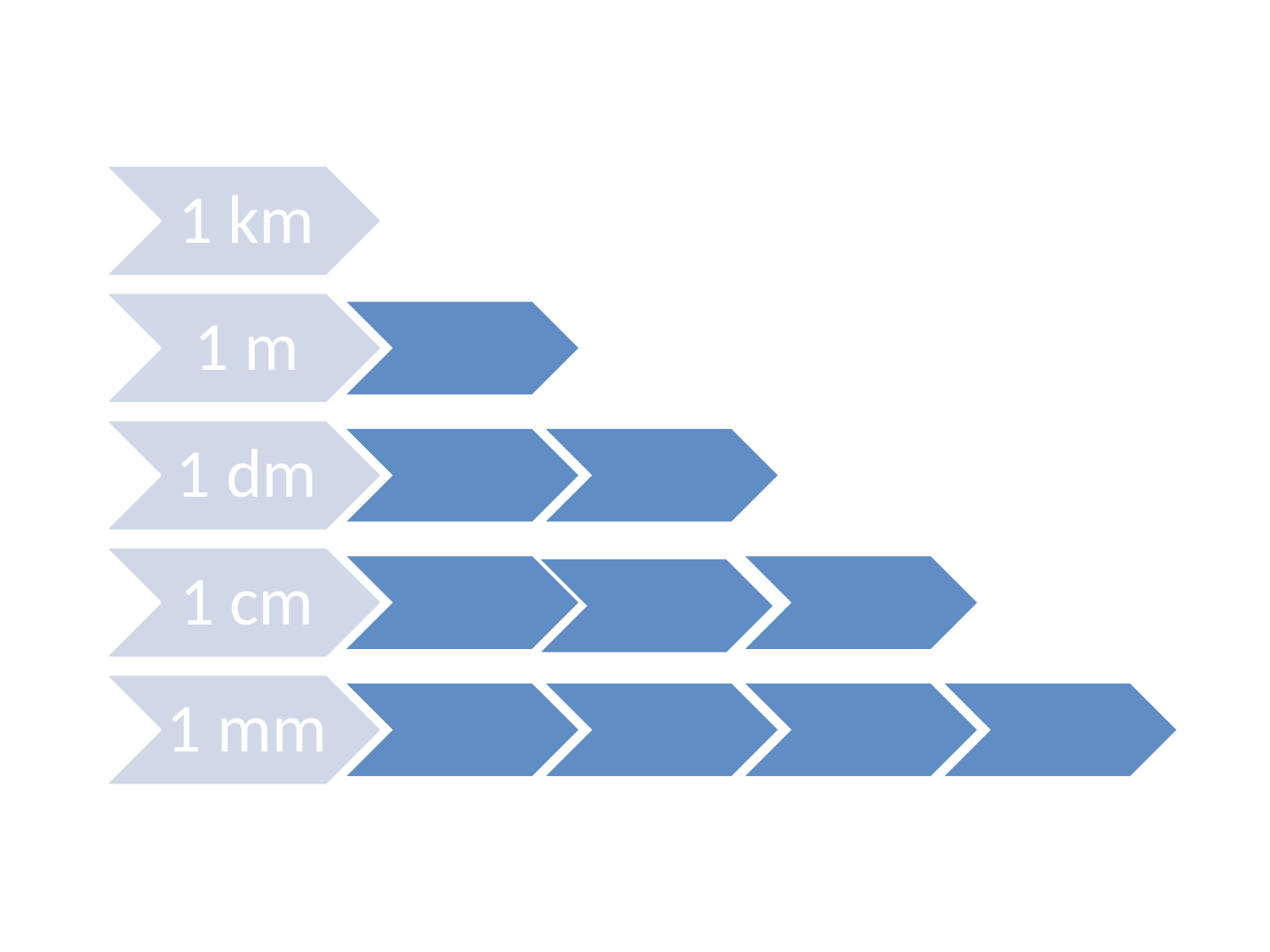

1 km
1 m

1 dm

1 cm

1 mm